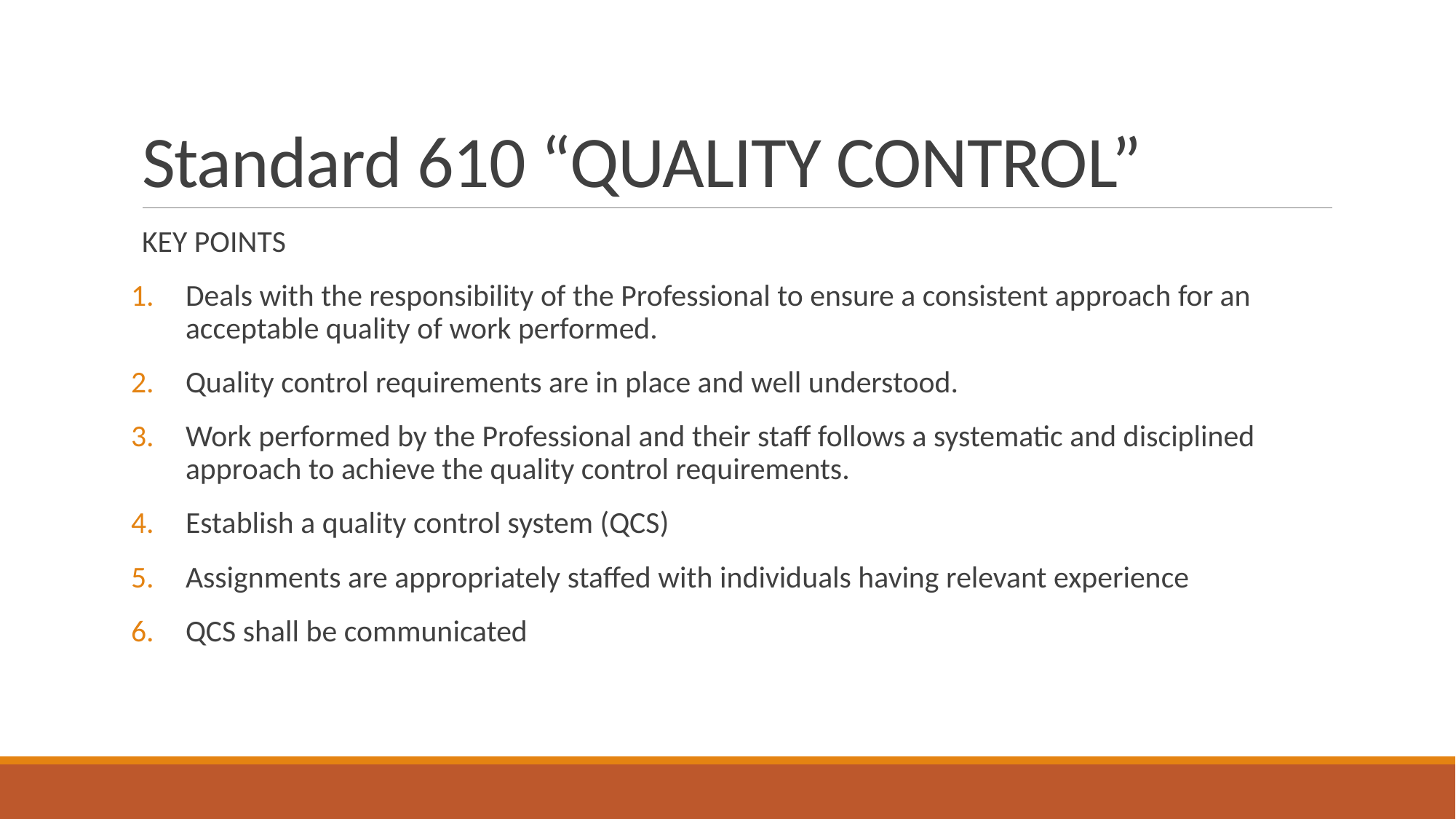

# Standard 610 “QUALITY CONTROL”
KEY POINTS
Deals with the responsibility of the Professional to ensure a consistent approach for an acceptable quality of work performed.
Quality control requirements are in place and well understood.
Work performed by the Professional and their staff follows a systematic and disciplined approach to achieve the quality control requirements.
Establish a quality control system (QCS)
Assignments are appropriately staffed with individuals having relevant experience
QCS shall be communicated